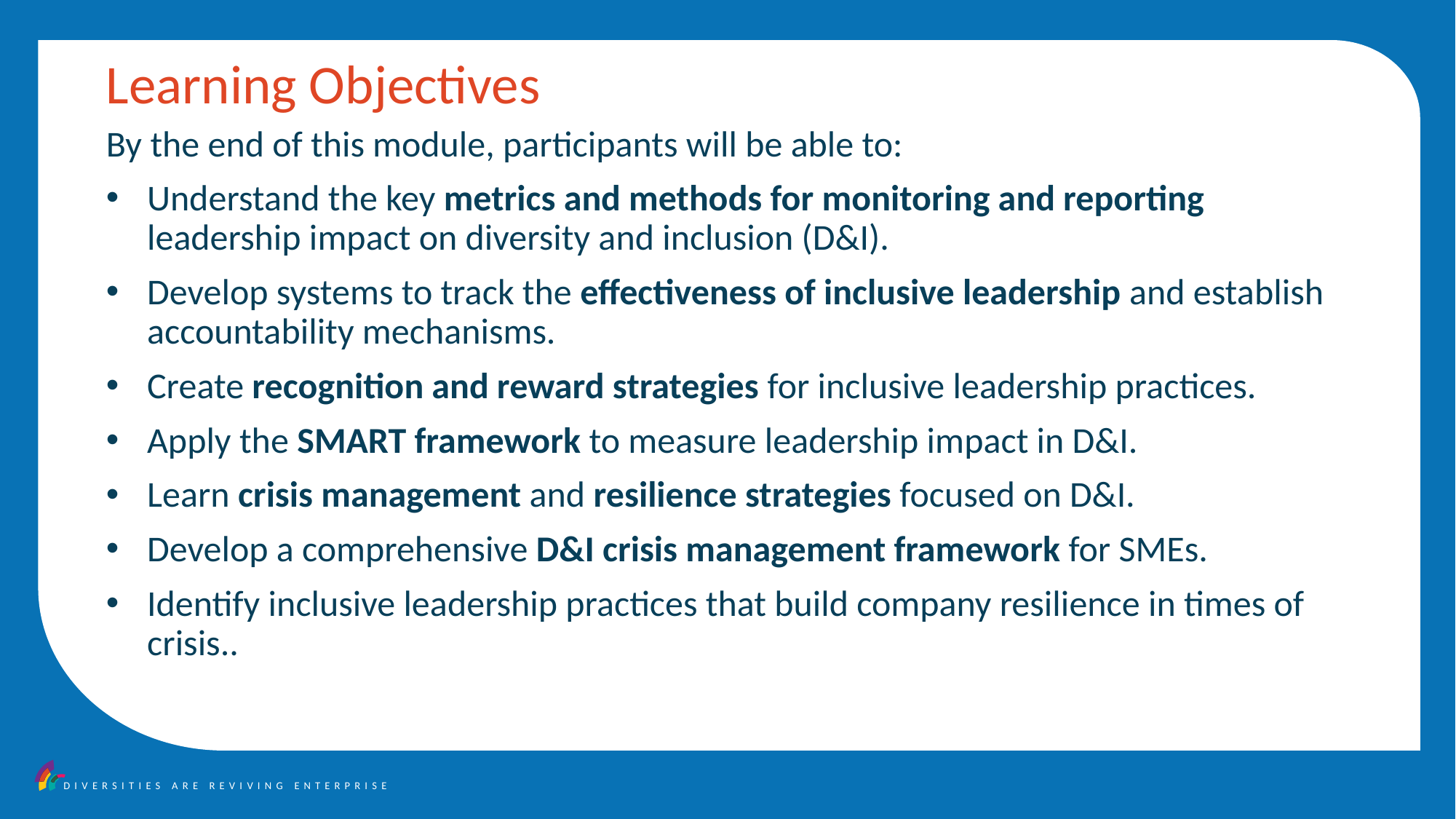

Learning Objectives
By the end of this module, participants will be able to:
Understand the key metrics and methods for monitoring and reporting leadership impact on diversity and inclusion (D&I).
Develop systems to track the effectiveness of inclusive leadership and establish accountability mechanisms.
Create recognition and reward strategies for inclusive leadership practices.
Apply the SMART framework to measure leadership impact in D&I.
Learn crisis management and resilience strategies focused on D&I.
Develop a comprehensive D&I crisis management framework for SMEs.
Identify inclusive leadership practices that build company resilience in times of crisis..